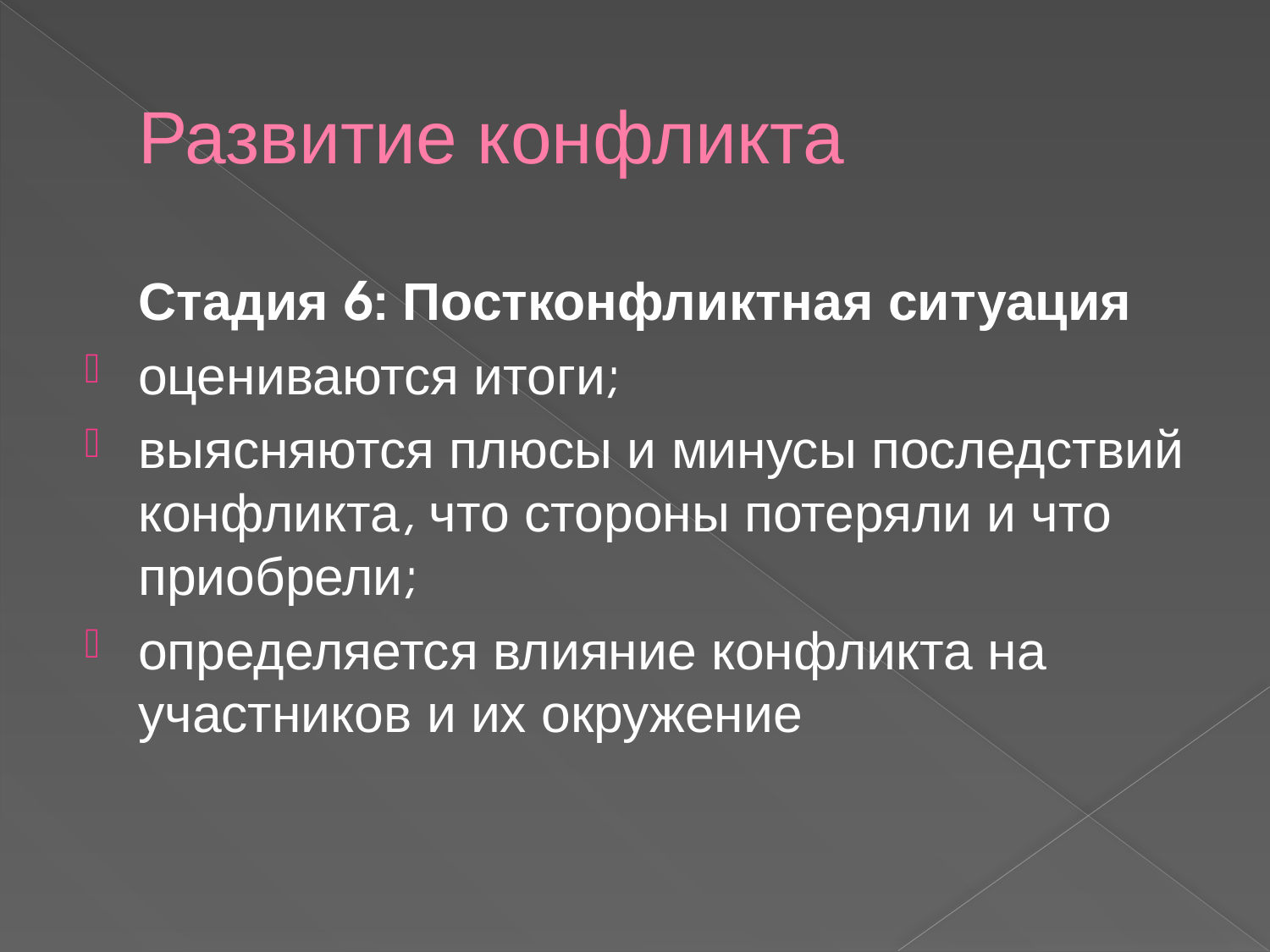

# Развитие конфликта
Стадия 6: Постконфликтная ситуация
оцениваются итоги;
выясняются плюсы и минусы последствий конфликта, что стороны потеряли и что приобрели;
определяется влияние конфликта на участников и их окружение